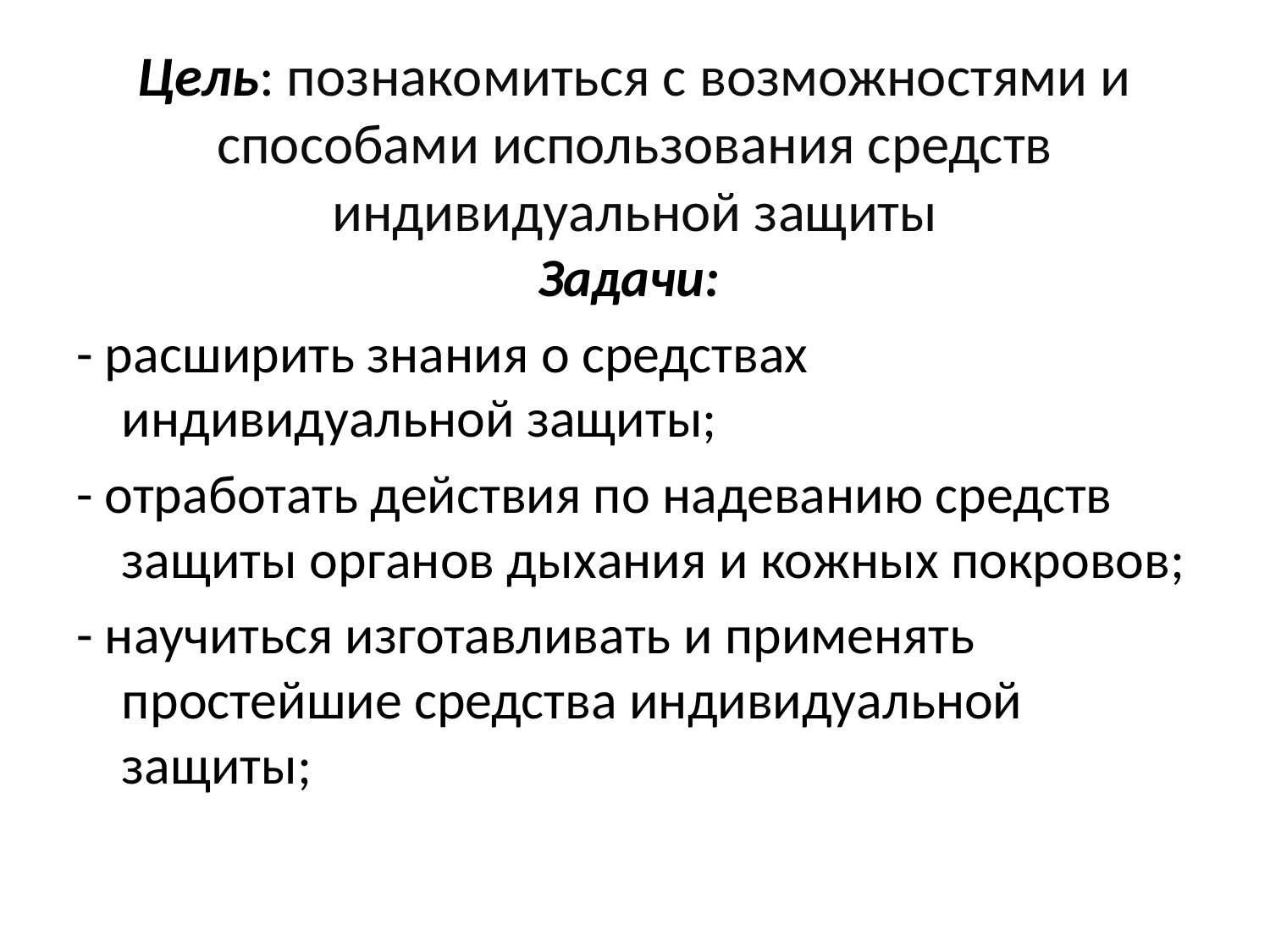

# Цель: познакомиться с возможностями и способами использования средств индивидуальной защиты
Задачи:
- расширить знания о средствах индивидуальной защиты;
- отработать действия по надеванию средств защиты органов дыхания и кожных покровов;
- научиться изготавливать и применять простейшие средства индивидуальной защиты;